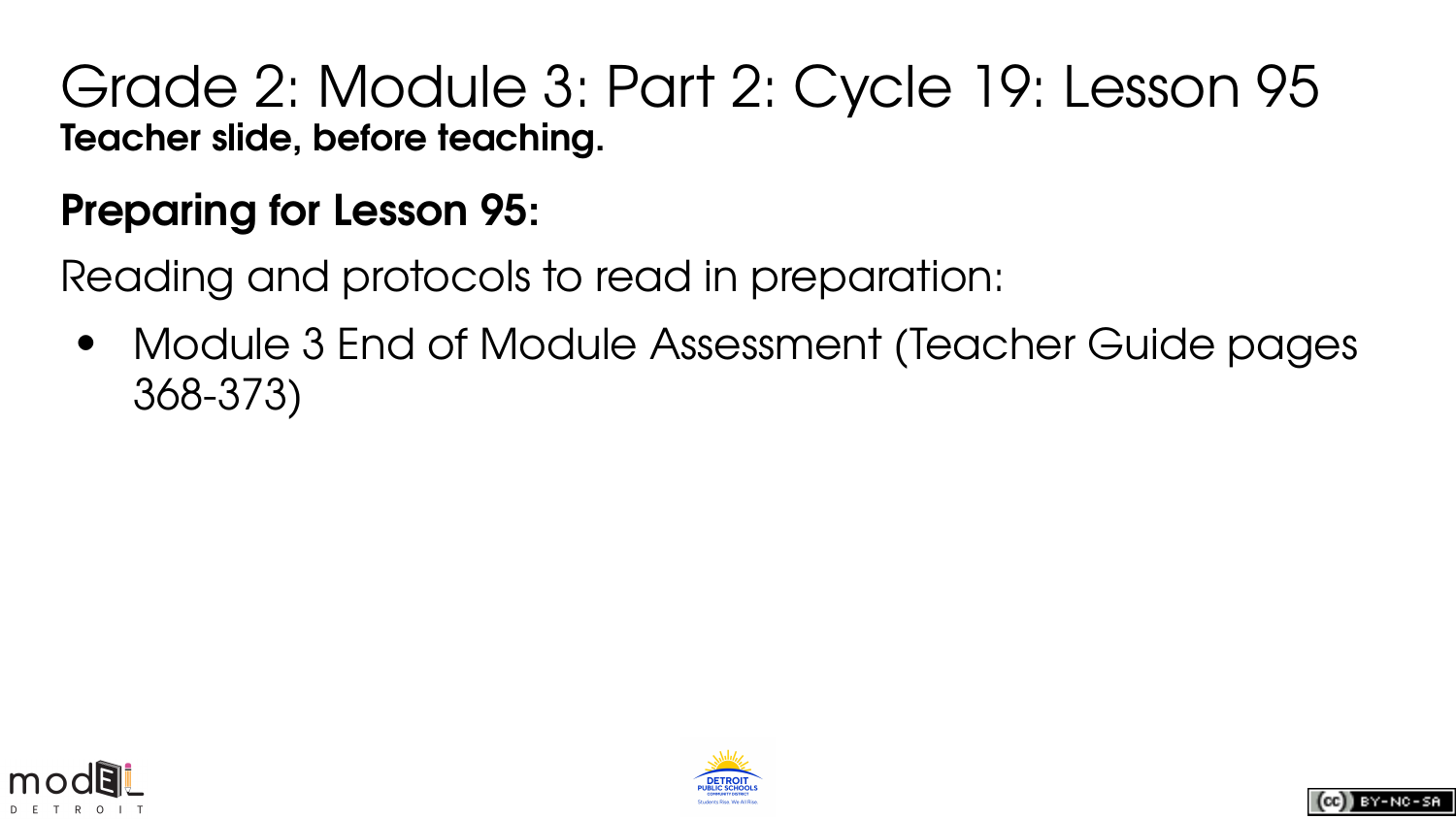

# Grade 2: Module 3: Part 2: Cycle 19: Lesson 95
Teacher slide, before teaching.
Preparing for Lesson 95:
Reading and protocols to read in preparation:
Module 3 End of Module Assessment (Teacher Guide pages 368-373)